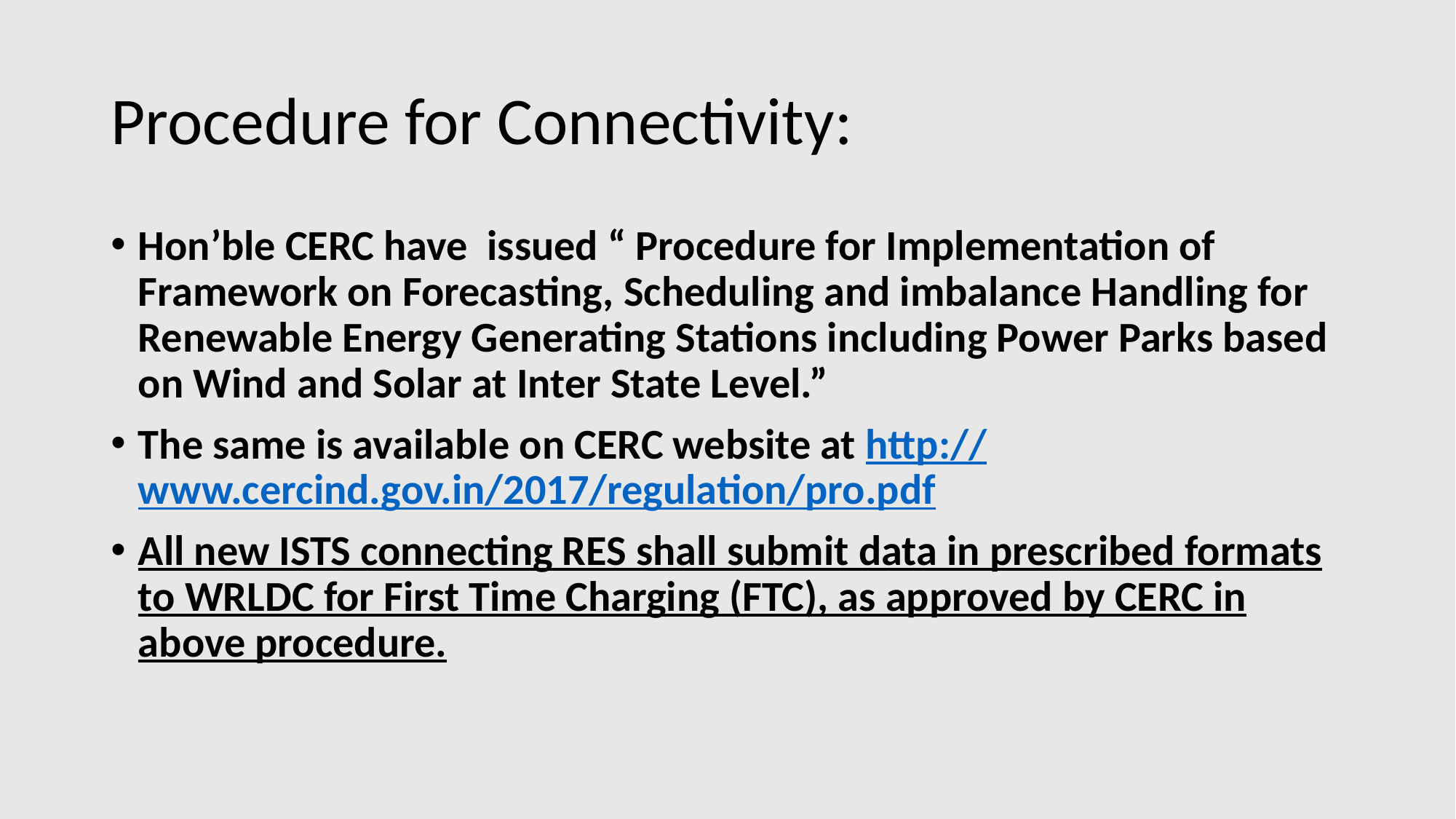

# Procedure for Connectivity:
Hon’ble CERC have  issued “ Procedure for Implementation of Framework on Forecasting, Scheduling and imbalance Handling for Renewable Energy Generating Stations including Power Parks based on Wind and Solar at Inter State Level.”
The same is available on CERC website at http://www.cercind.gov.in/2017/regulation/pro.pdf
All new ISTS connecting RES shall submit data in prescribed formats to WRLDC for First Time Charging (FTC), as approved by CERC in above procedure.